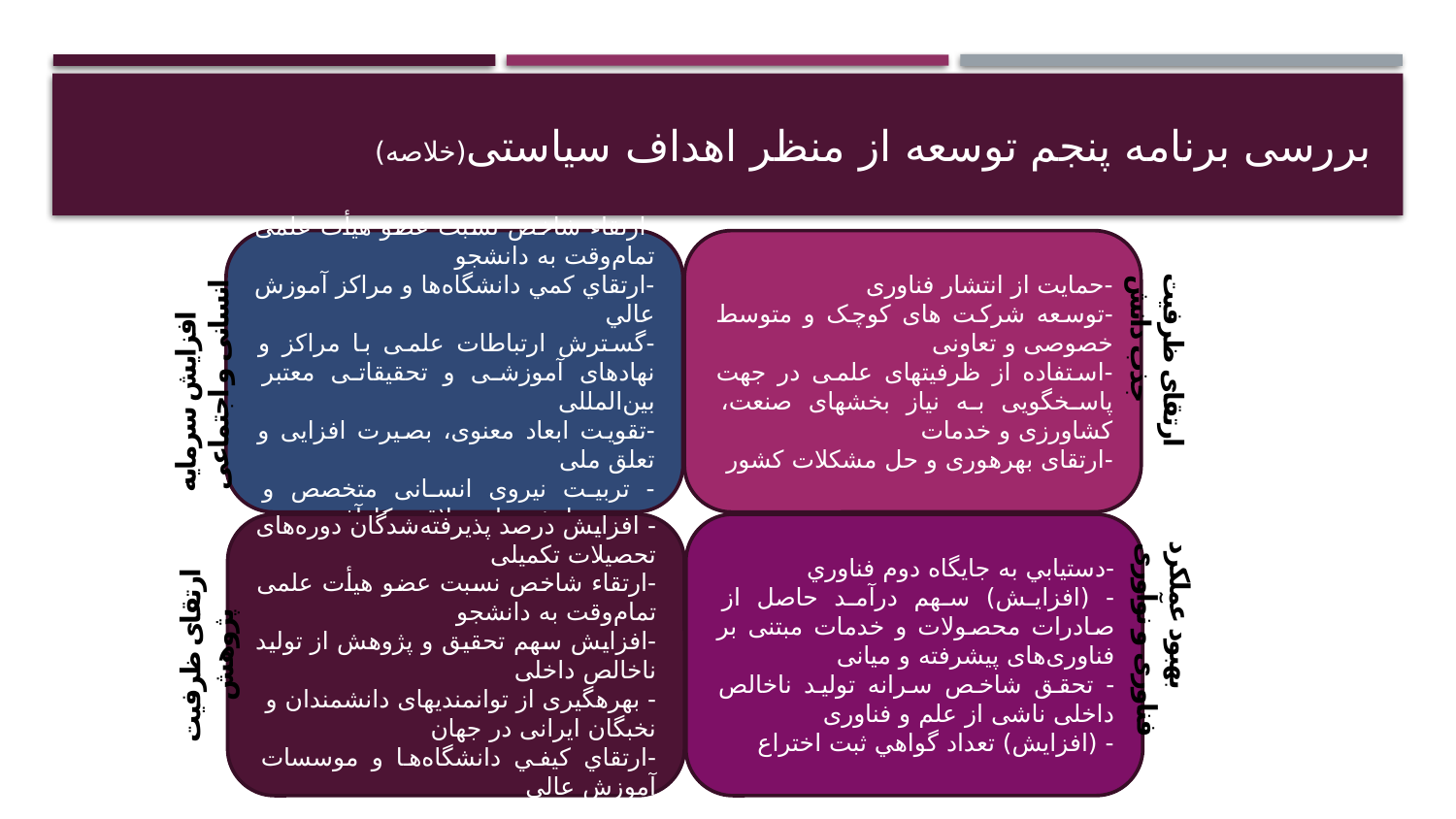

# بررسی برنامه پنجم توسعه از منظر اهداف سیاستی(خلاصه)
-ارتقاء شاخص نسبت عضو هیأت علمی تمام‌وقت به دانشجو
-ارتقاي کمي دانشگاه‌ها و مراکز آموزش عالي
-گسترش ارتباطات علمی با مراكز و نهادهای آموزشی و تحقیقاتی معتبر بین‌المللی
-تقویت ابعاد معنوی، بصیرت افزایی و تعلق ملی
- تربیت نیروی انسانی متخصص و متعهد، دانش‌مدار، خلاق و كارآفرین
-حمایت از انتشار فناوری
-توسعه شرکت های کوچک و متوسط خصوصی و تعاونی
-استفاده از ظرفیت­های علمی در جهت پاسخگویی به نیاز بخش­های صنعت، کشاورزی و خدمات
-ارتقای بهره­وری و حل مشکلات کشور
افزایش سرمایه انسانی و اجتماعی
ارتقای ظرفیت جذب دانش
- افزایش درصد پذیرفته‌شدگان دوره‌های تحصیلات تكمیلی
-ارتقاء شاخص نسبت عضو هیأت علمی تمام‌وقت به دانشجو
-افزايش سهم تحقيق و پژوهش از تولید ناخالص داخلی
- بهره­گیری از توانمندی­های دانشمندان و نخبگان ایرانی در جهان
-ارتقاي کيفي دانشگاه‌ها و موسسات آموزش عالي
-دستيابي به جايگاه دوم فناوري
- (افزایش) سهم درآمد حاصل از صادرات محصولات و خدمات مبتنی بر فناوری‌های پیشرفته و میانی
- تحقق شاخص سرانه تولید ناخالص داخلی ناشی از علم و فناوری
- (افزایش) تعداد گواهي ثبت اختراع
بهبود عملکرد فناوری و نوآوری
ارتقای ظرفیت پژوهش